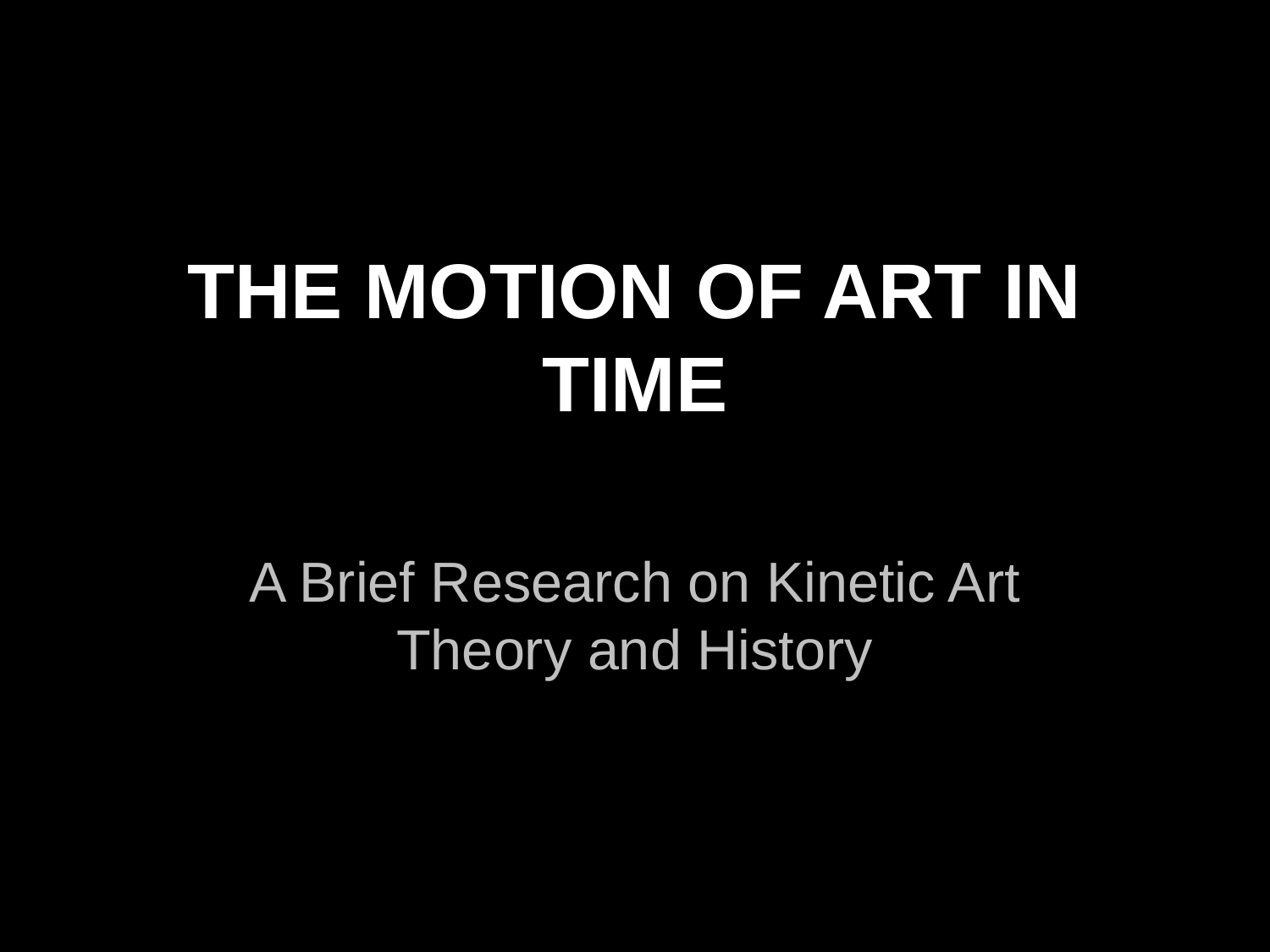

# THE MOTION OF ART IN TIME
A Brief Research on Kinetic Art Theory and History